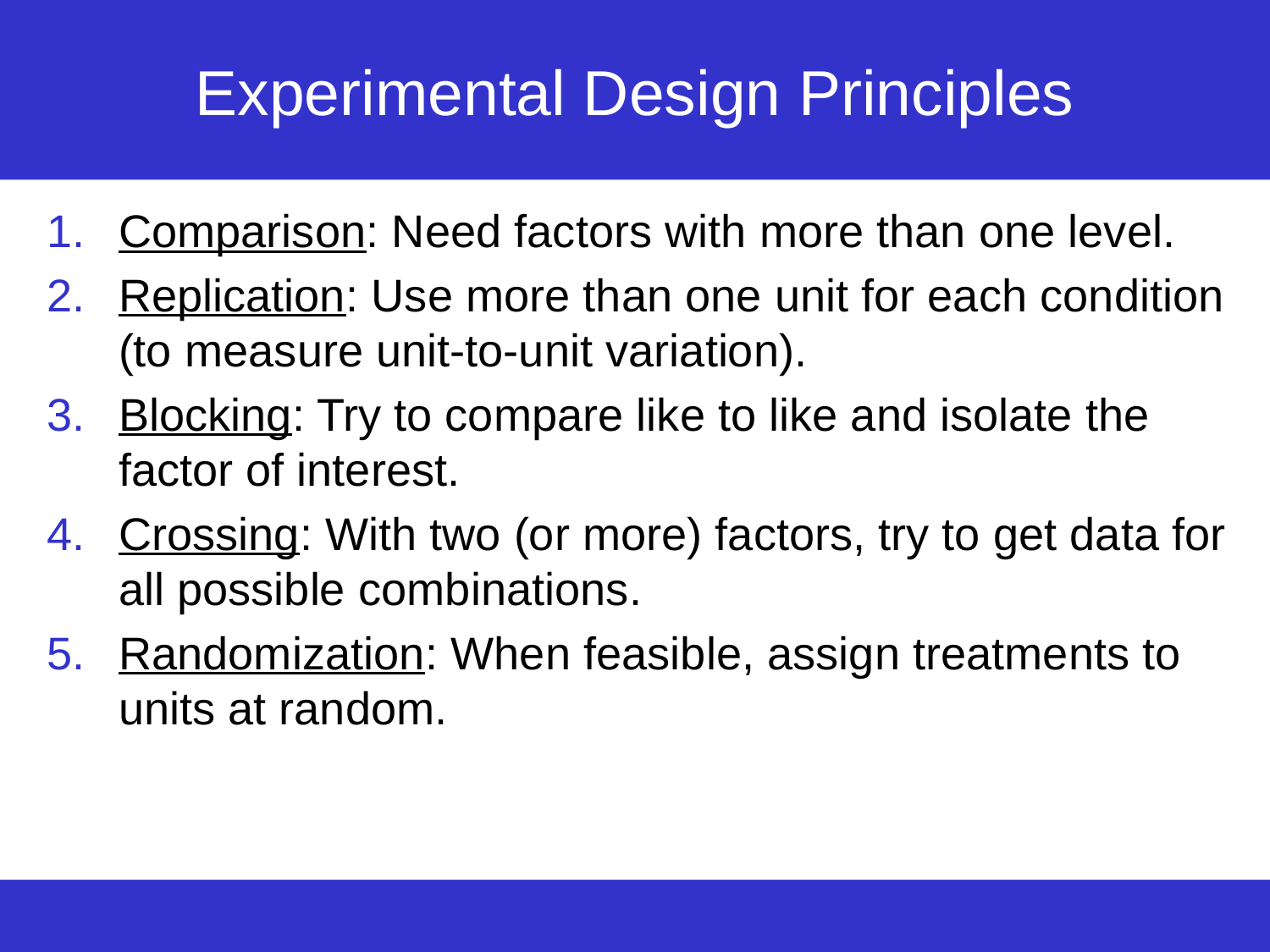

# Experimental Design Principles
Comparison: Need factors with more than one level.
Replication: Use more than one unit for each condition (to measure unit-to-unit variation).
Blocking: Try to compare like to like and isolate the factor of interest.
Crossing: With two (or more) factors, try to get data for all possible combinations.
Randomization: When feasible, assign treatments to units at random.